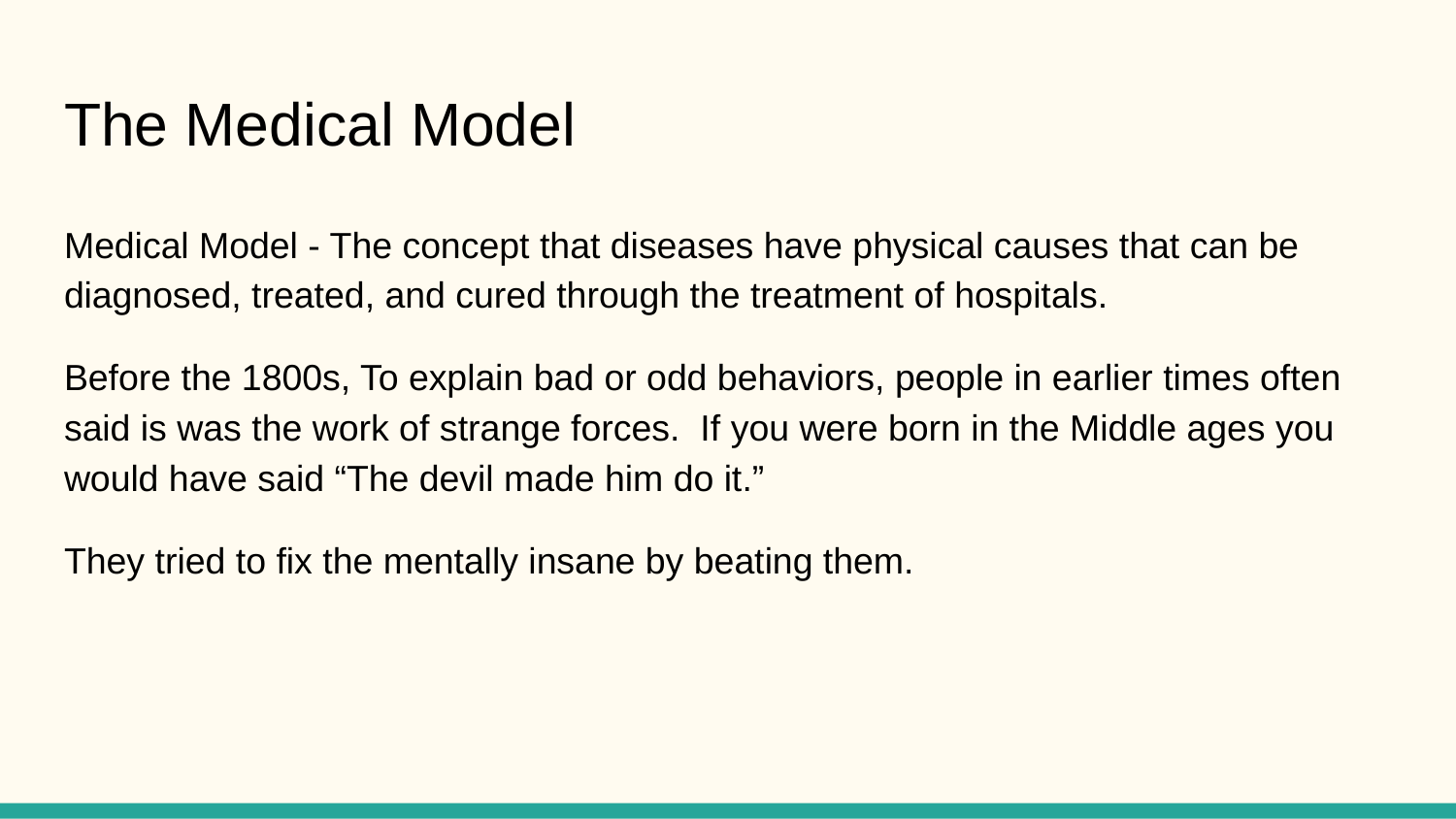

# The Medical Model
Medical Model - The concept that diseases have physical causes that can be diagnosed, treated, and cured through the treatment of hospitals.
Before the 1800s, To explain bad or odd behaviors, people in earlier times often said is was the work of strange forces.  If you were born in the Middle ages you would have said “The devil made him do it.”
They tried to fix the mentally insane by beating them.